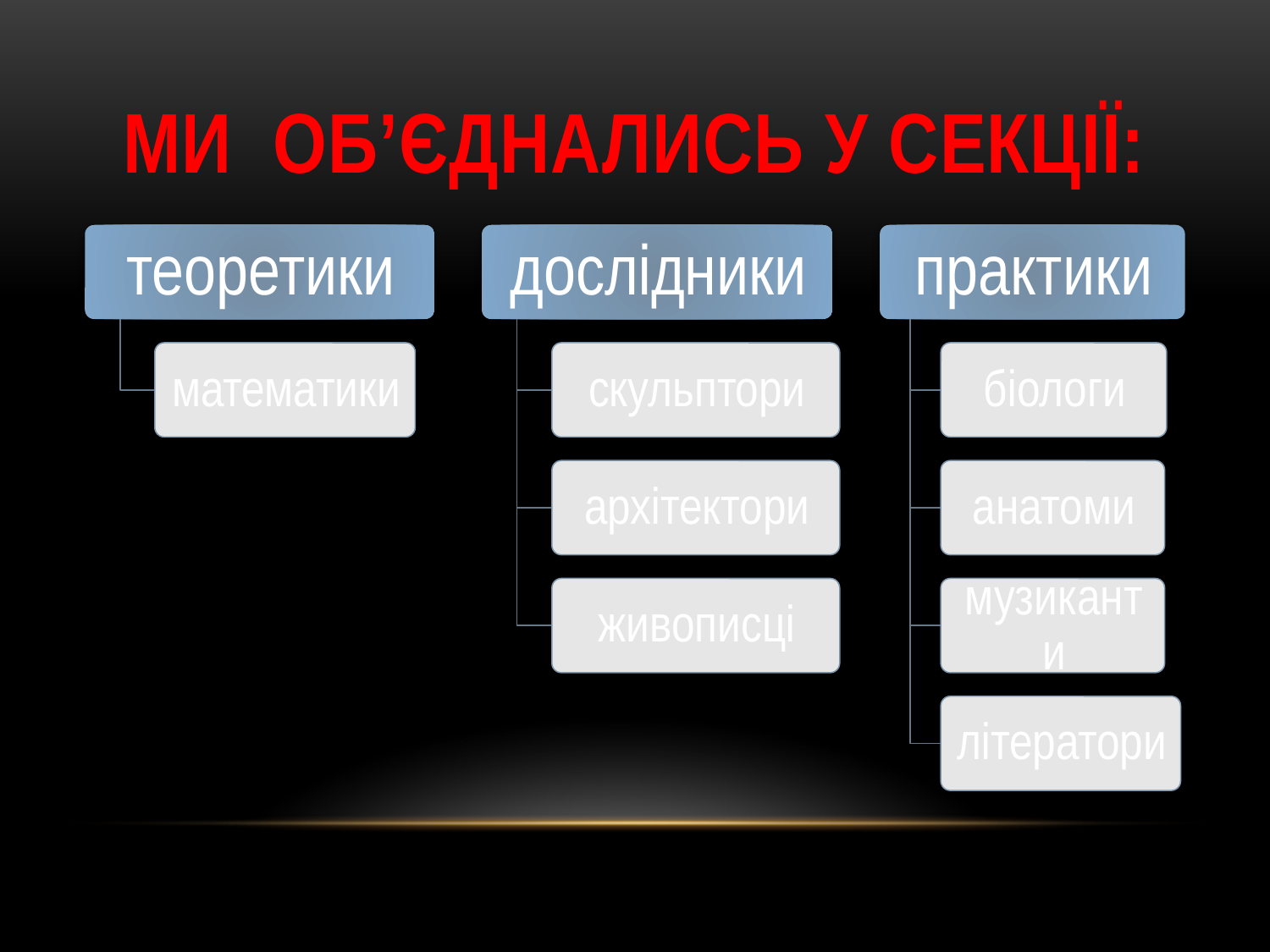

# Ми  об’єднались у секції:
теоретики
математики
дослідники
скульптори
архітектори
живописці
практики
біологи
анатоми
музиканти
літератори